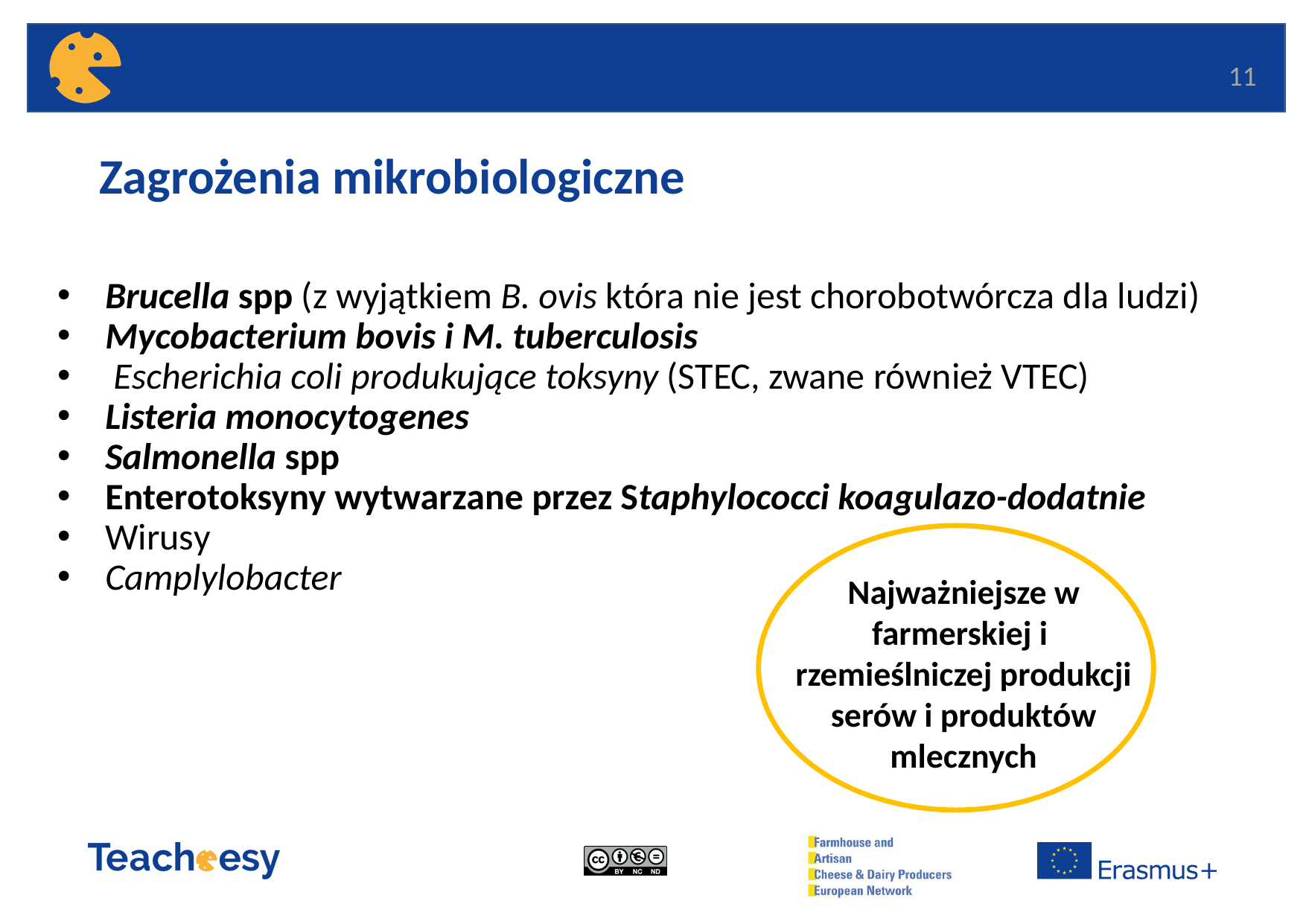

11
# Zagrożenia mikrobiologiczne

Brucella spp (z wyjątkiem B. ovis która nie jest chorobotwórcza dla ludzi)
Mycobacterium bovis i M. tuberculosis
 Escherichia coli produkujące toksyny (STEC, zwane również VTEC)
Listeria monocytogenes
Salmonella spp
Enterotoksyny wytwarzane przez Staphylococci koagulazo-dodatnie
Wirusy
Camplylobacter

Najważniejsze w farmerskiej i  rzemieślniczej produkcji serów i produktów mlecznych